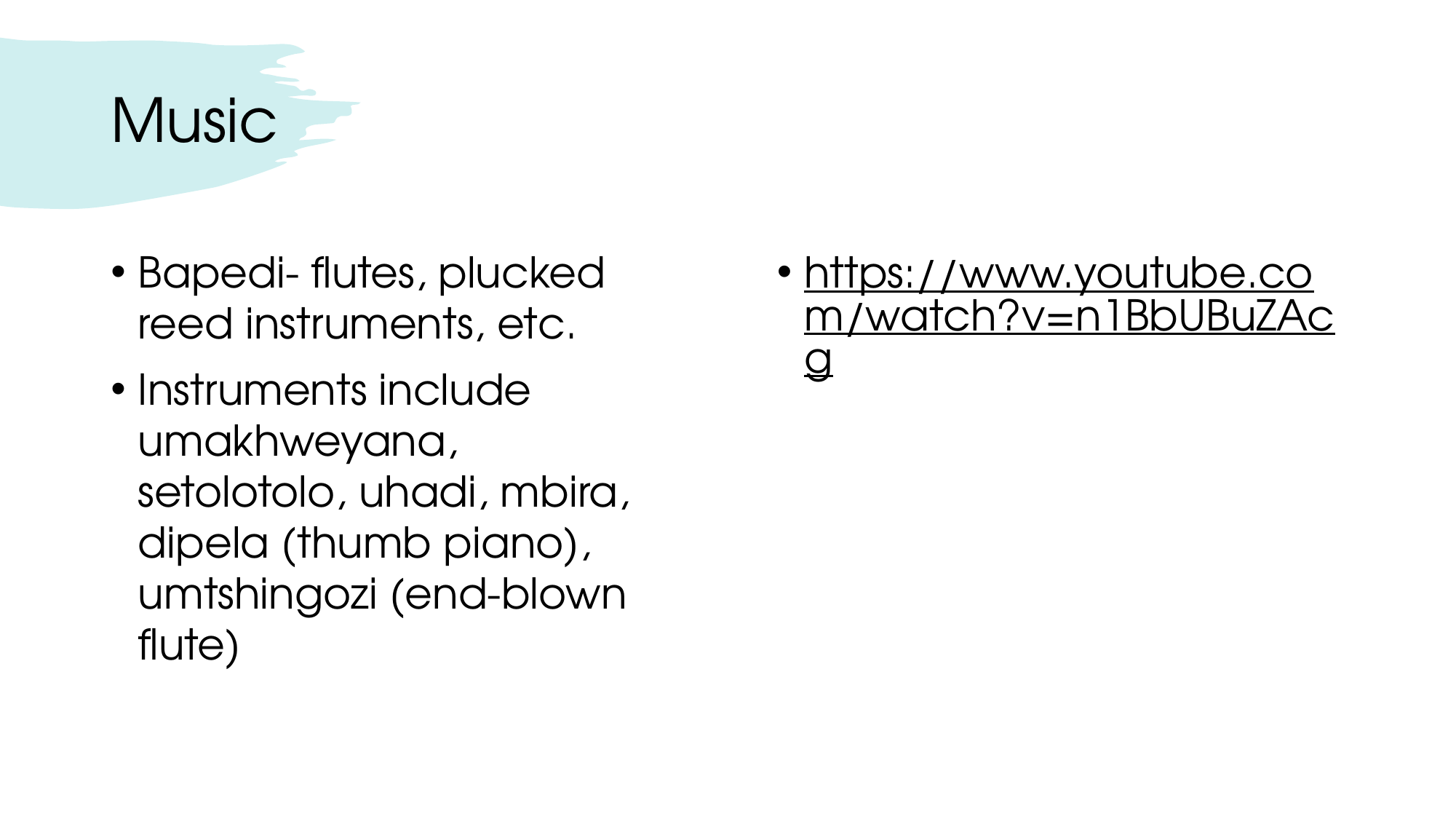

# Music
Bapedi- flutes, plucked reed instruments, etc.
Instruments include umakhweyana, setolotolo, uhadi, mbira, dipela (thumb piano), umtshingozi (end-blown flute)
https://www.youtube.com/watch?v=n1BbUBuZAcg